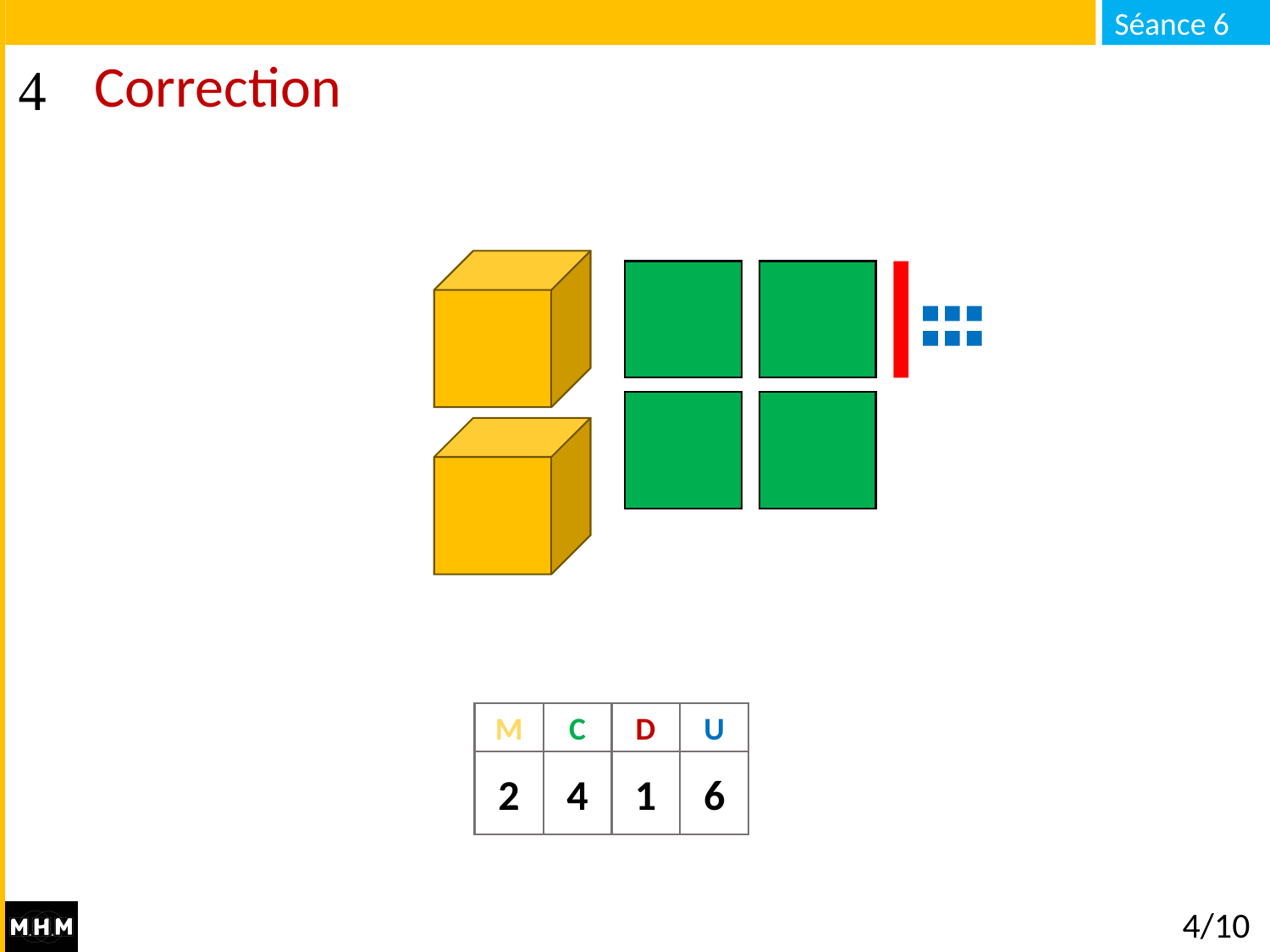

# Correction

M
C
D
U
2
4
1
6
4/10